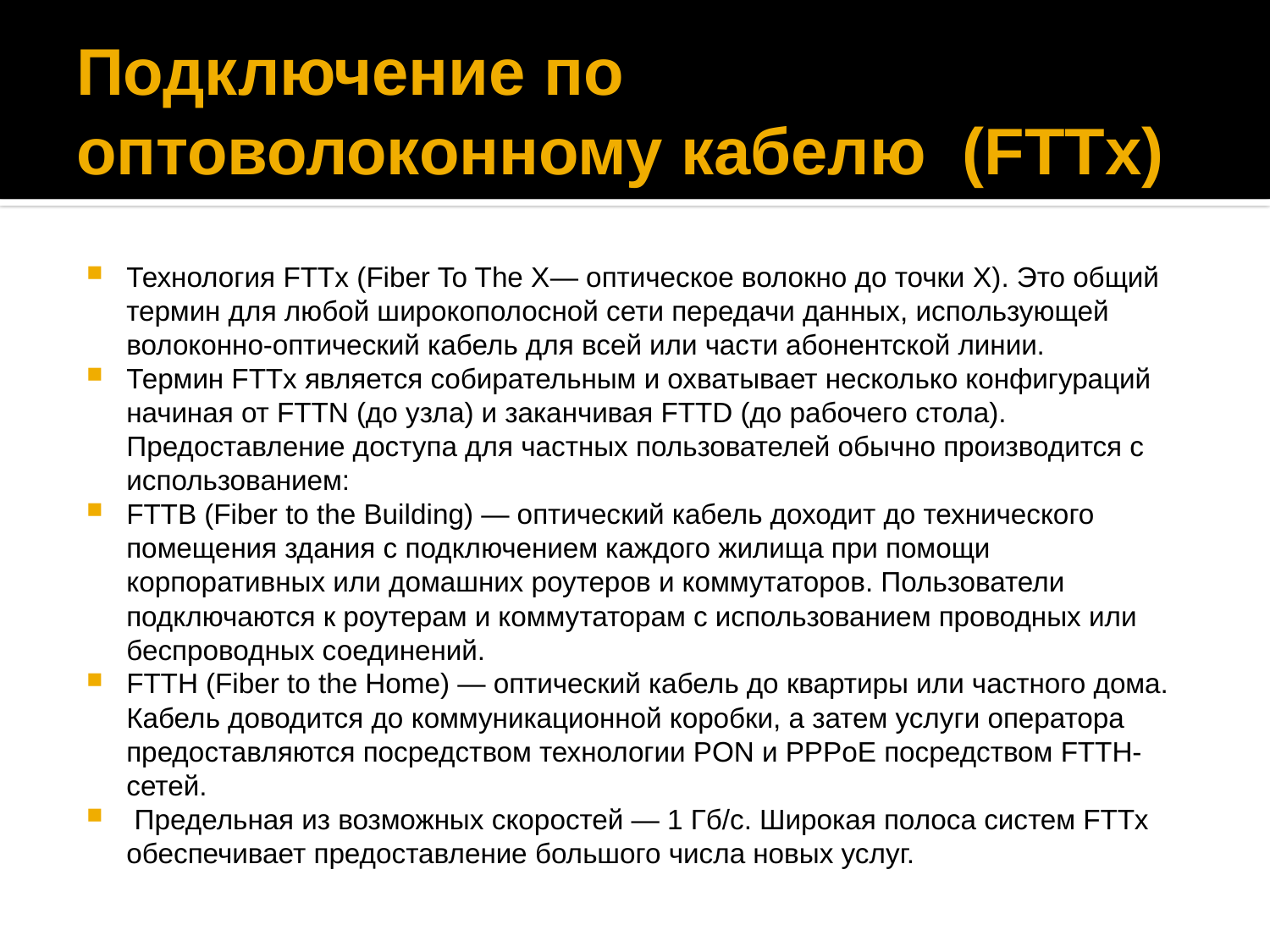

# Подключение по оптоволоконному кабелю  (FTTх)
Технология FTTх (Fiber To The X— оптическое волокно до точки X). Это общий термин для любой широкополосной сети передачи данных, использующей волоконно-оптический кабель для всей или части абонентской линии.
Термин FTTх является собирательным и охватывает несколько конфигураций начиная от FTTN (до узла) и заканчивая FTTD (до рабочего стола). Предоставление доступа для частных пользователей обычно производится с использованием:
FTTB (Fiber to the Building) — оптический кабель доходит до технического помещения здания с подключением каждого жилища при помощи корпоративных или домашних роутеров и коммутаторов. Пользователи подключаются к роутерам и коммутаторам с использованием проводных или беспроводных соединений.
FTTH (Fiber to the Home) — оптический кабель до квартиры или частного дома. Кабель доводится до коммуникационной коробки, а затем услуги оператора предоставляются посредством технологии PON и PPPoE посредством FTTH-сетей.
 Предельная из возможных скоростей — 1 Гб/с. Широкая полоса систем FTTх обеспечивает предоставление большого числа новых услуг.